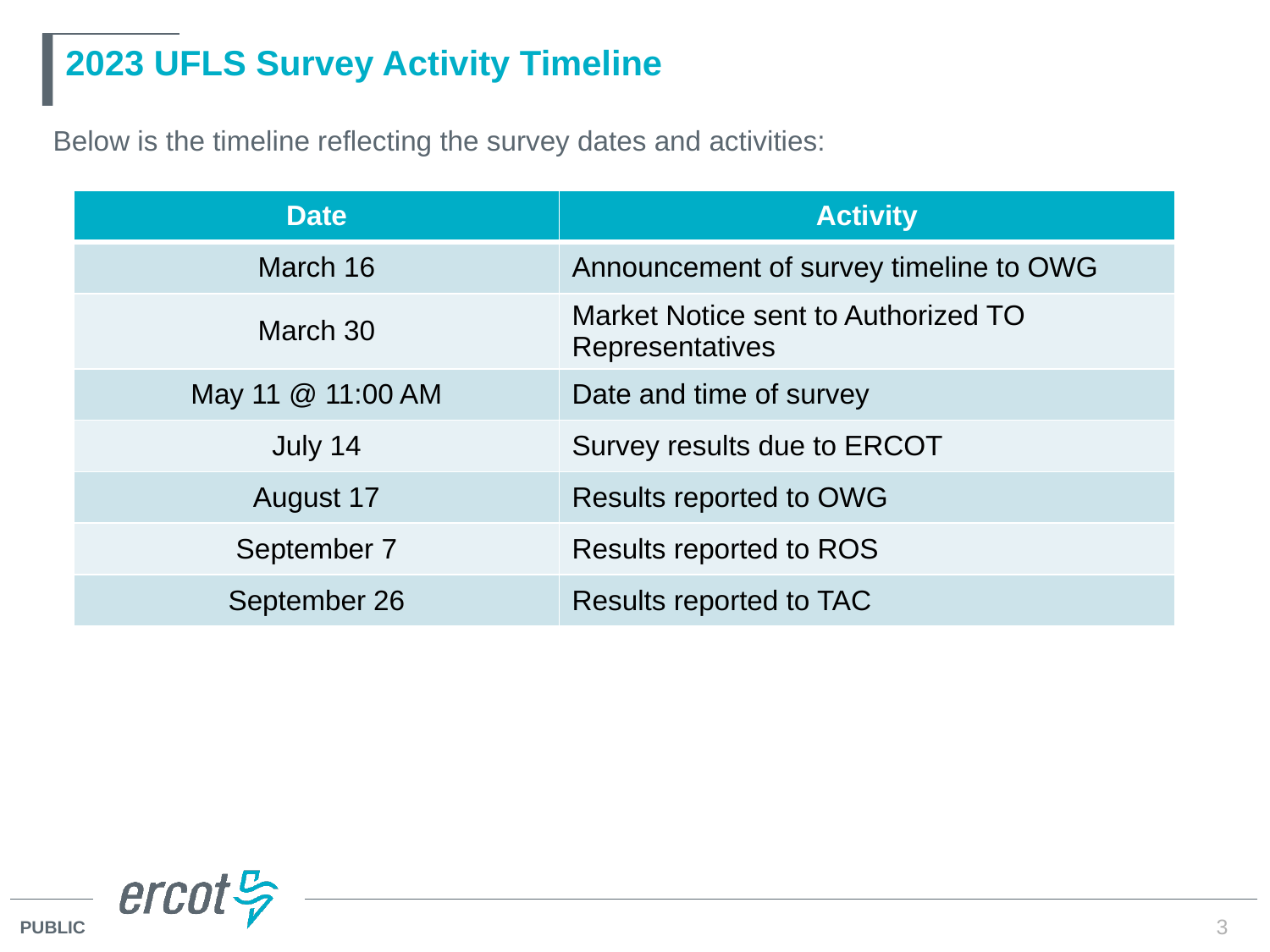

# 2023 UFLS Survey Activity Timeline
Below is the timeline reflecting the survey dates and activities:

| Date | Activity |
| --- | --- |
| March 16 | Announcement of survey timeline to OWG |
| March 30 | Market Notice sent to Authorized TO Representatives |
| May 11 @ 11:00 AM | Date and time of survey |
| July 14 | Survey results due to ERCOT |
| August 17 | Results reported to OWG |
| September 7 | Results reported to ROS |
| September 26 | Results reported to TAC |
3